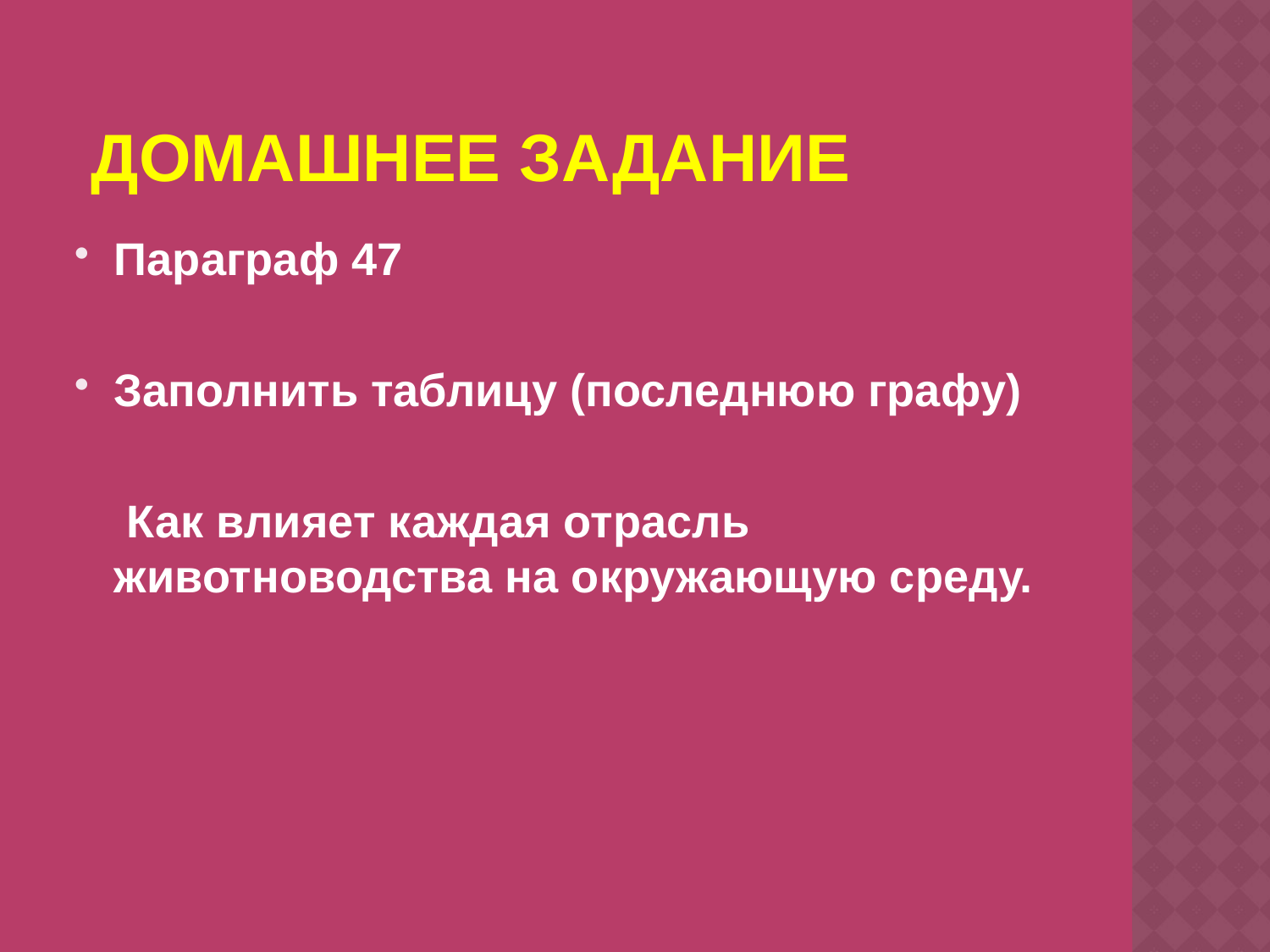

# Домашнее задание
Параграф 47

Заполнить таблицу (последнюю графу)

    Как влияет каждая отрасль животноводства на окружающую среду.